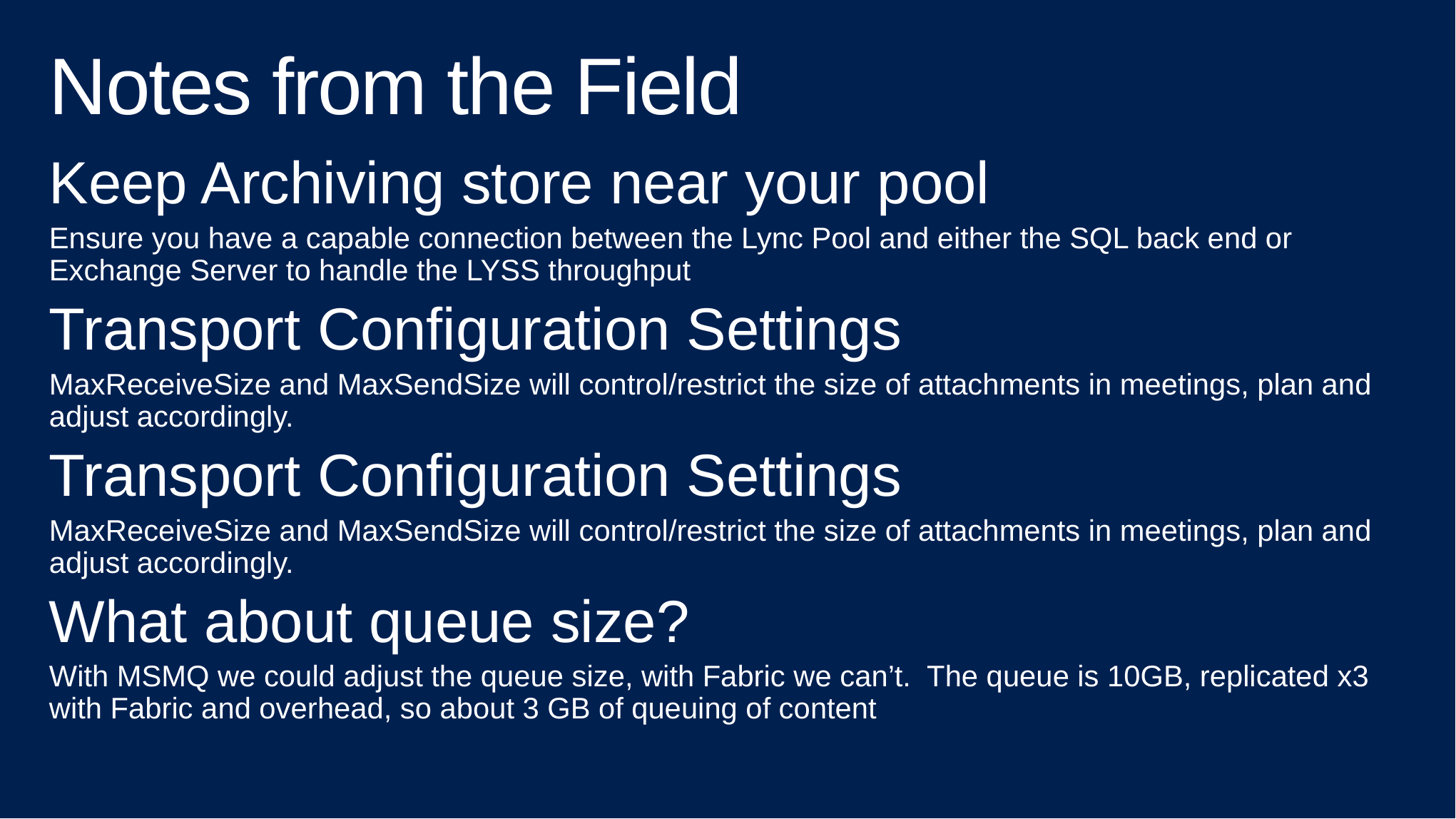

# Notes from the Field
Keep Archiving store near your pool
Ensure you have a capable connection between the Lync Pool and either the SQL back end or Exchange Server to handle the LYSS throughput
Transport Configuration Settings
MaxReceiveSize and MaxSendSize will control/restrict the size of attachments in meetings, plan and adjust accordingly.
Transport Configuration Settings
MaxReceiveSize and MaxSendSize will control/restrict the size of attachments in meetings, plan and adjust accordingly.
What about queue size?
With MSMQ we could adjust the queue size, with Fabric we can’t.  The queue is 10GB, replicated x3 with Fabric and overhead, so about 3 GB of queuing of content